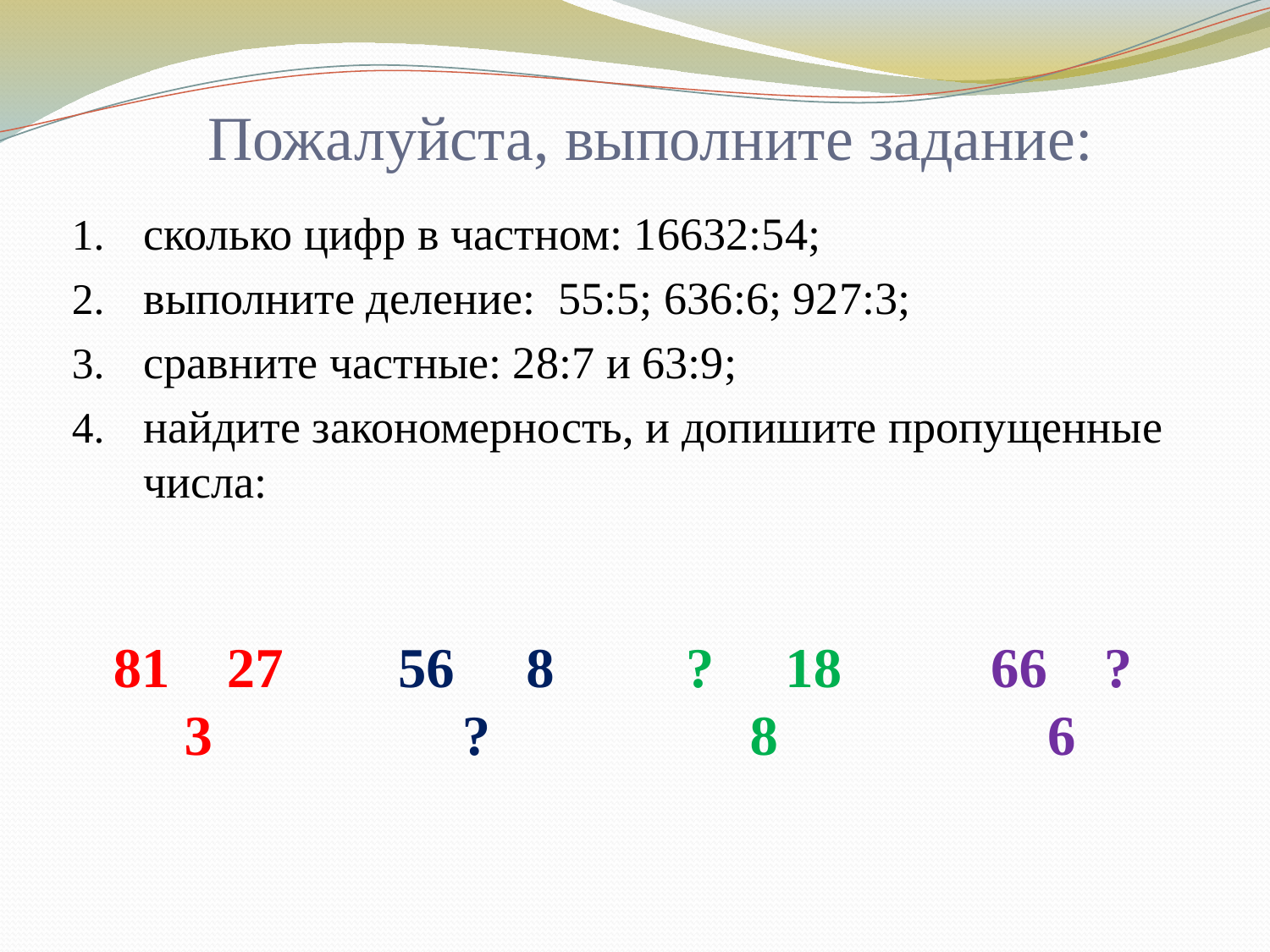

# Пожалуйста, выполните задание:
сколько цифр в частном: 16632:54;
выполните деление:  55:5; 636:6; 927:3;
сравните частные: 28:7 и 63:9;
найдите закономерность, и допишите пропущенные числа:

    27
3
    8
?
?     18
8
66    ?
6